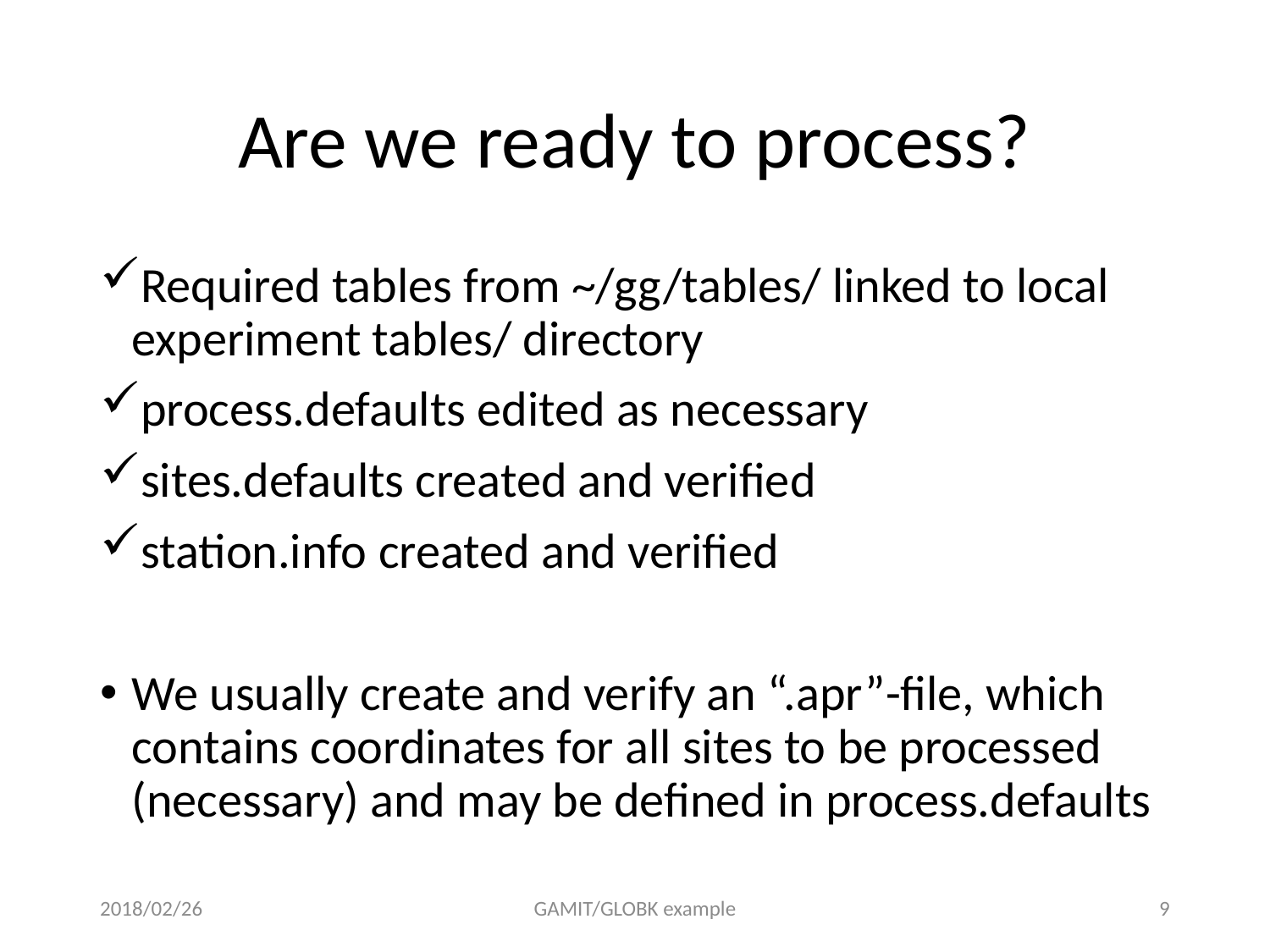

# Are we ready to process?
Required tables from ~/gg/tables/ linked to local experiment tables/ directory
process.defaults edited as necessary
sites.defaults created and verified
station.info created and verified

We usually create and verify an “.apr”-file, which contains coordinates for all sites to be processed (necessary) and may be defined in process.defaults
2018/02/26
GAMIT/GLOBK example
9